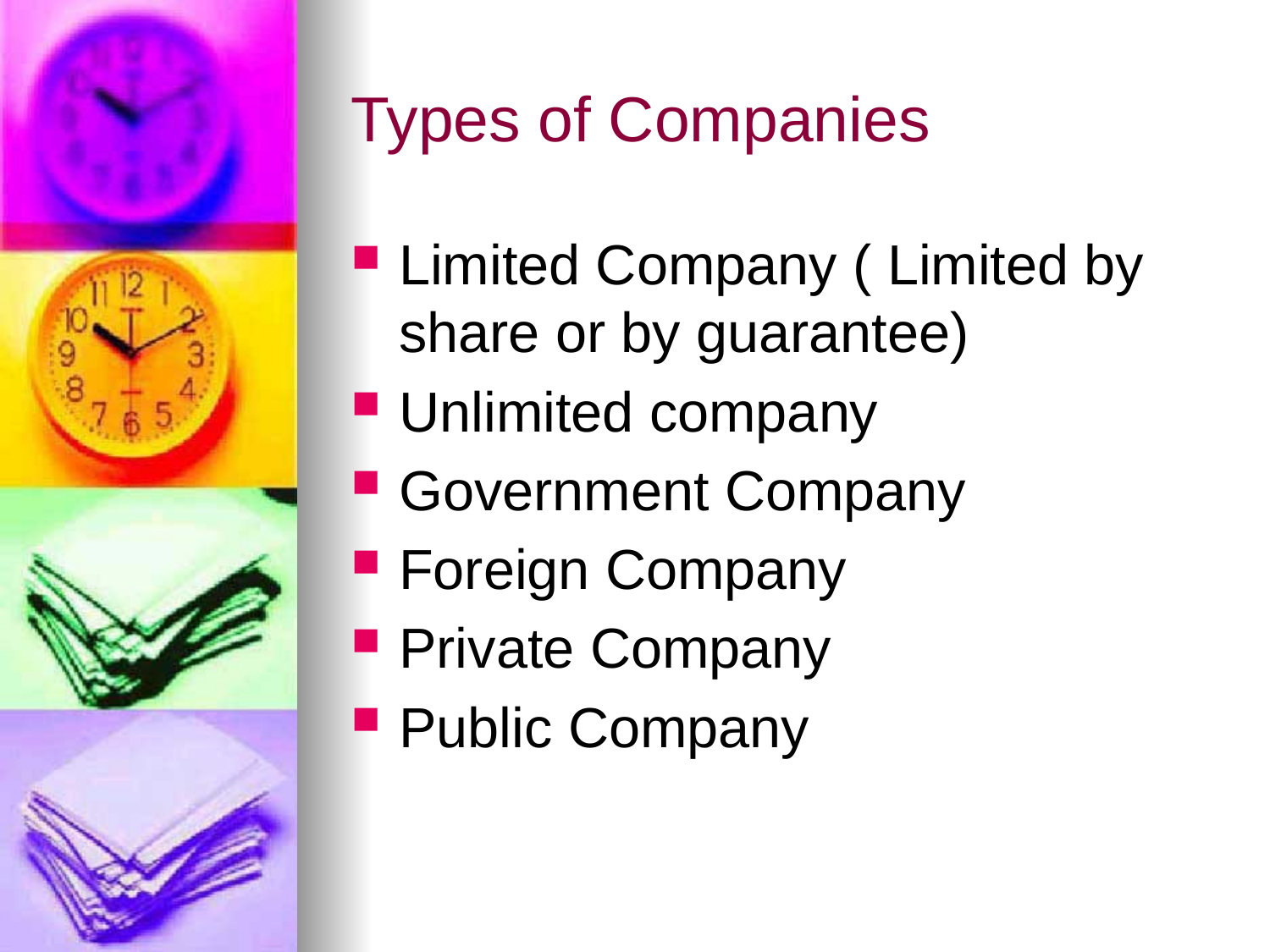

# Types of Companies
Limited Company ( Limited by share or by guarantee)
Unlimited company
Government Company
Foreign Company
Private Company
Public Company